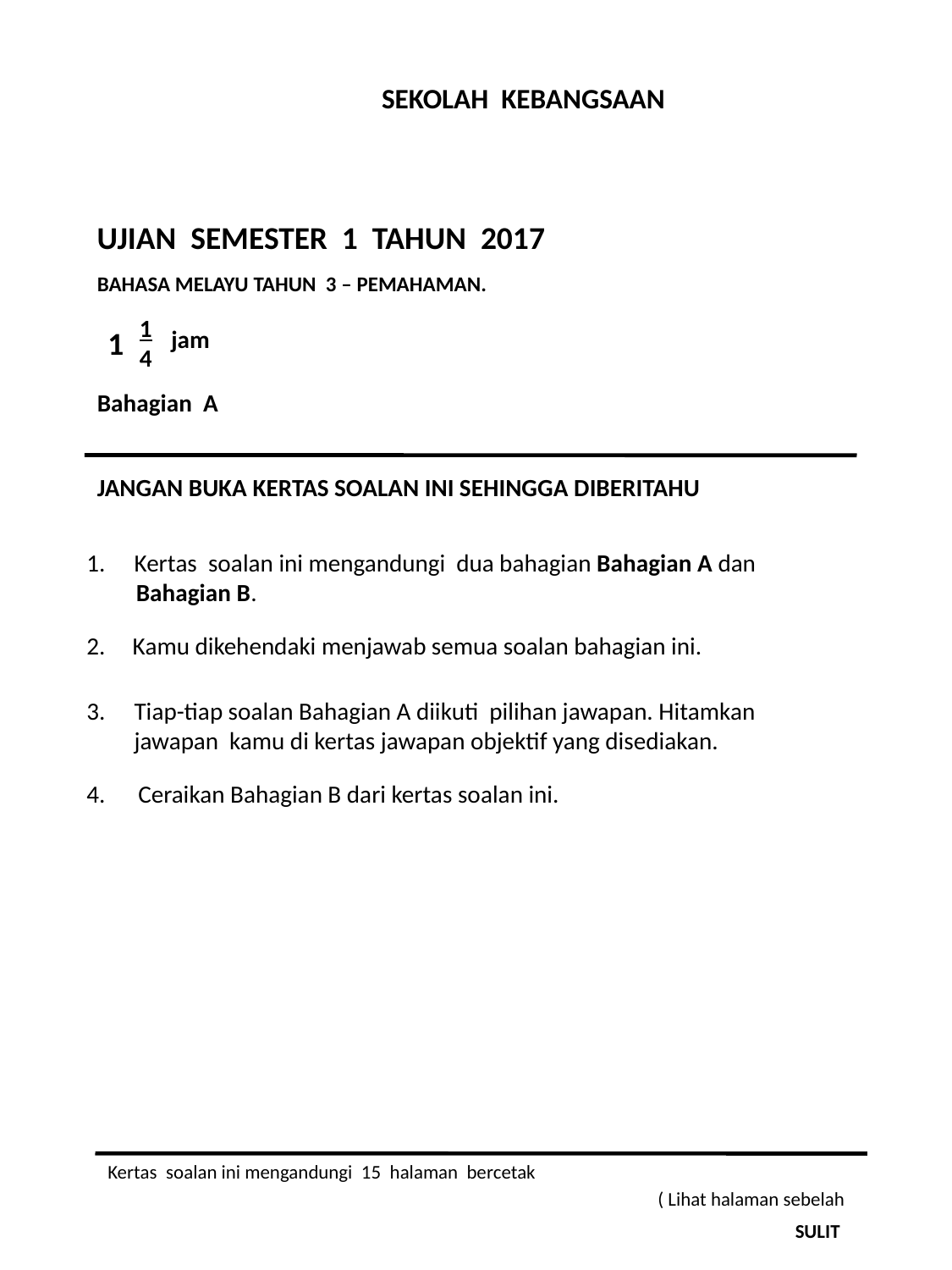

SEKOLAH  KEBANGSAAN
UJIAN  SEMESTER  1  TAHUN  2017
BAHASA MELAYU TAHUN  3 – PEMAHAMAN.
1
4
1
jam
Bahagian  A
JANGAN BUKA KERTAS SOALAN INI SEHINGGA DIBERITAHU
Kertas  soalan ini mengandungi  dua bahagian Bahagian A dan
         Bahagian B.
2.     Kamu dikehendaki menjawab semua soalan bahagian ini.
Tiap-tiap soalan Bahagian A diikuti  pilihan jawapan. Hitamkan    jawapan  kamu di kertas jawapan objektif yang disediakan.
4.      Ceraikan Bahagian B dari kertas soalan ini.
Kertas  soalan ini mengandungi  15  halaman  bercetak
( Lihat halaman sebelah
SULIT